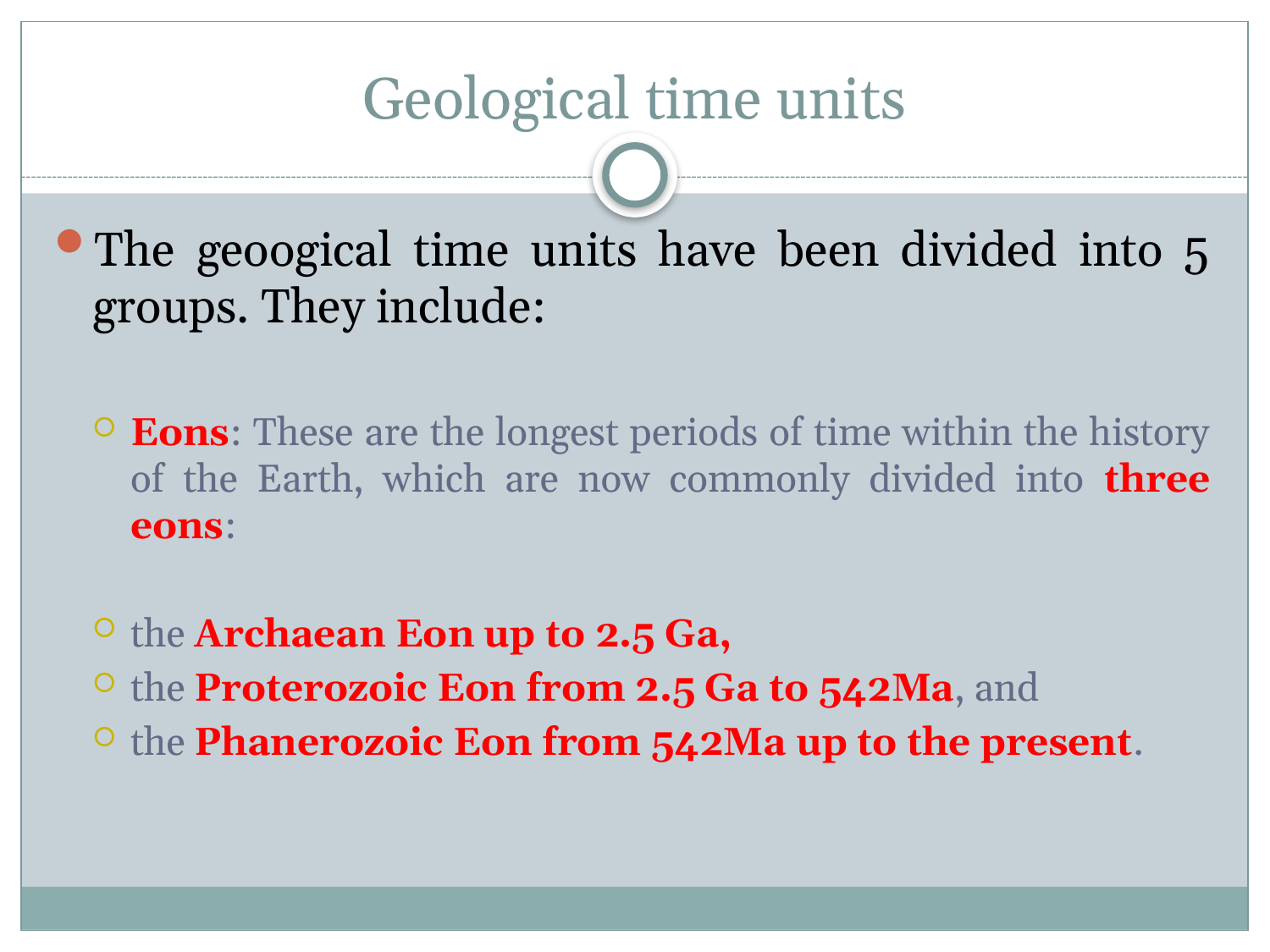

# Geological time units
The geoogical time units have been divided into 5 groups. They include:

Eons: These are the longest periods of time within the history of the Earth, which are now commonly divided into three eons:

the Archaean Eon up to 2.5 Ga,
the Proterozoic Eon from 2.5 Ga to 542Ma, and
the Phanerozoic Eon from 542Ma up to the present.